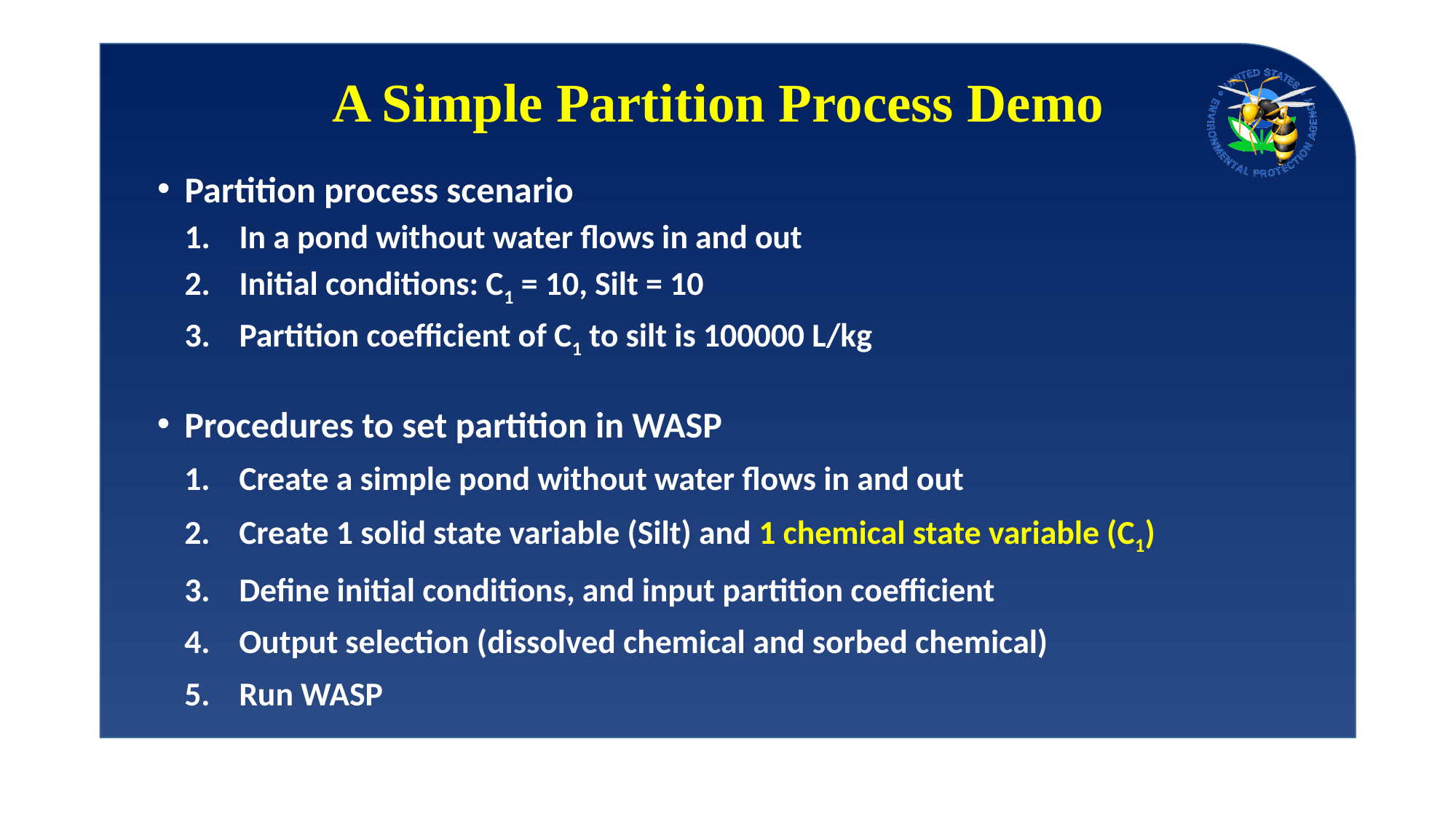

# A Simple Partition Process Demo
Partition process scenario
In a pond without water flows in and out
Initial conditions: C1 = 10, Silt = 10
Partition coefficient of C1 to silt is 100000 L/kg
Procedures to set partition in WASP
Create a simple pond without water flows in and out
Create 1 solid state variable (Silt) and 1 chemical state variable (C1)
Define initial conditions, and input partition coefficient
Output selection (dissolved chemical and sorbed chemical)
Run WASP